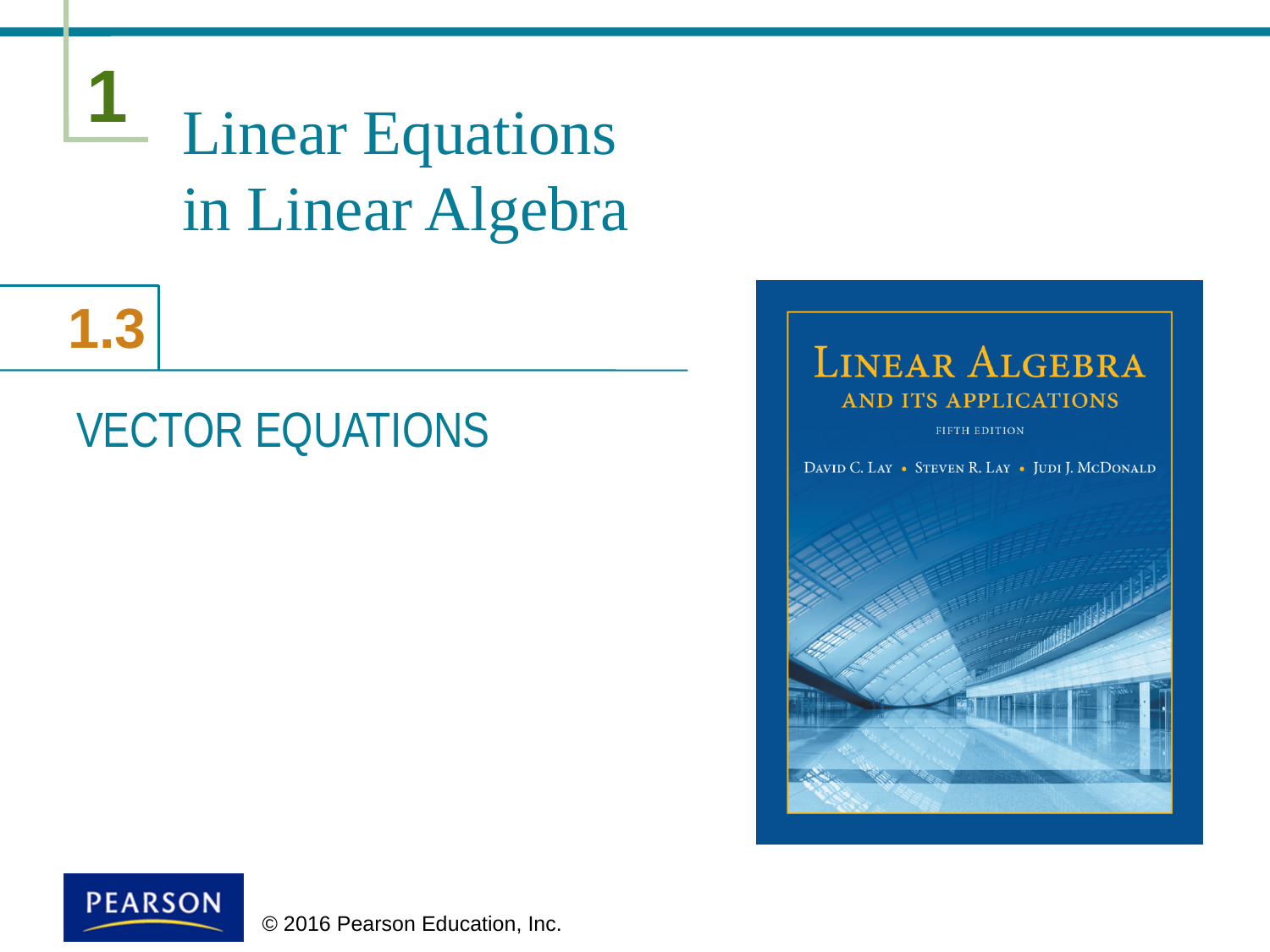

# Linear Equations in Linear Algebra
VECTOR EQUATIONS
 © 2016 Pearson Education, Inc.